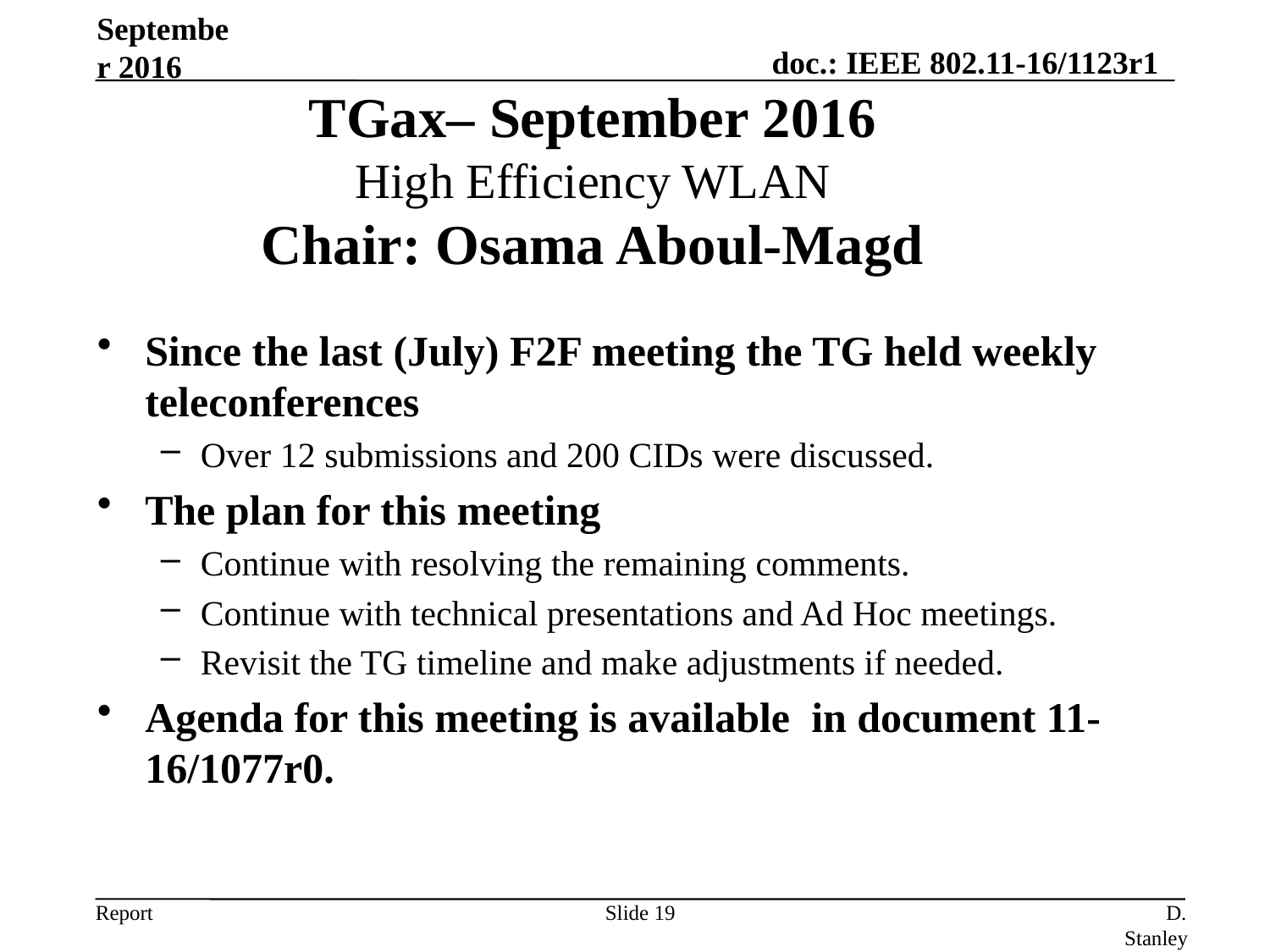

September 2016
TGax– September 2016
High Efficiency WLAN
Chair: Osama Aboul-Magd
Since the last (July) F2F meeting the TG held weekly teleconferences
Over 12 submissions and 200 CIDs were discussed.
The plan for this meeting
Continue with resolving the remaining comments.
Continue with technical presentations and Ad Hoc meetings.
Revisit the TG timeline and make adjustments if needed.
Agenda for this meeting is available  in document 11-16/1077r0.
Slide 19
D. Stanley, HP Enterprise